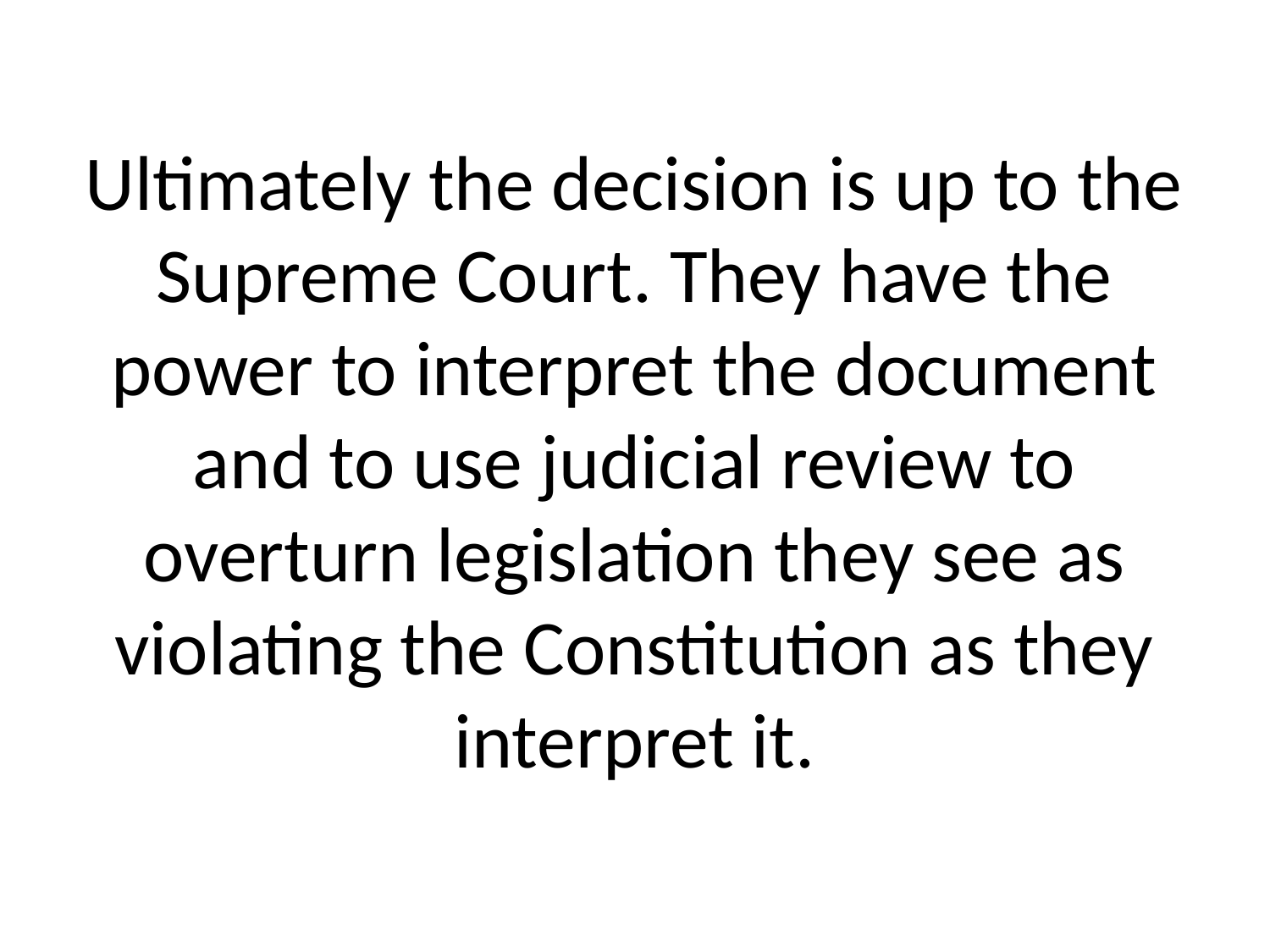

# Ultimately the decision is up to the Supreme Court. They have the power to interpret the document and to use judicial review to overturn legislation they see as violating the Constitution as they interpret it.